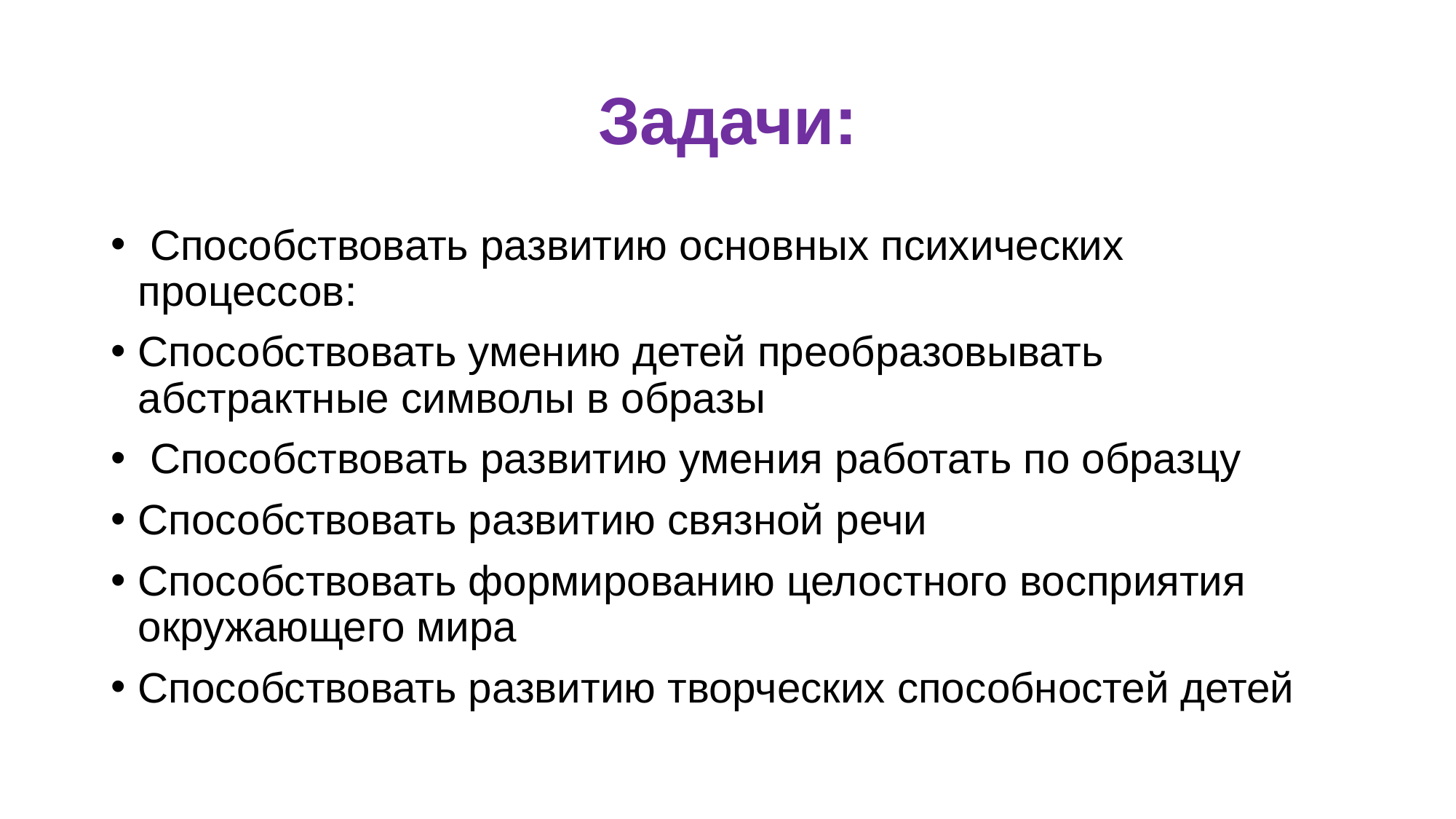

# Задачи:
 Способствовать развитию основных психических процессов:
Способствовать умению детей преобразовывать абстрактные символы в образы
 Способствовать развитию умения работать по образцу
Способствовать развитию связной речи
Способствовать формированию целостного восприятия окружающего мира
Способствовать развитию творческих способностей детей